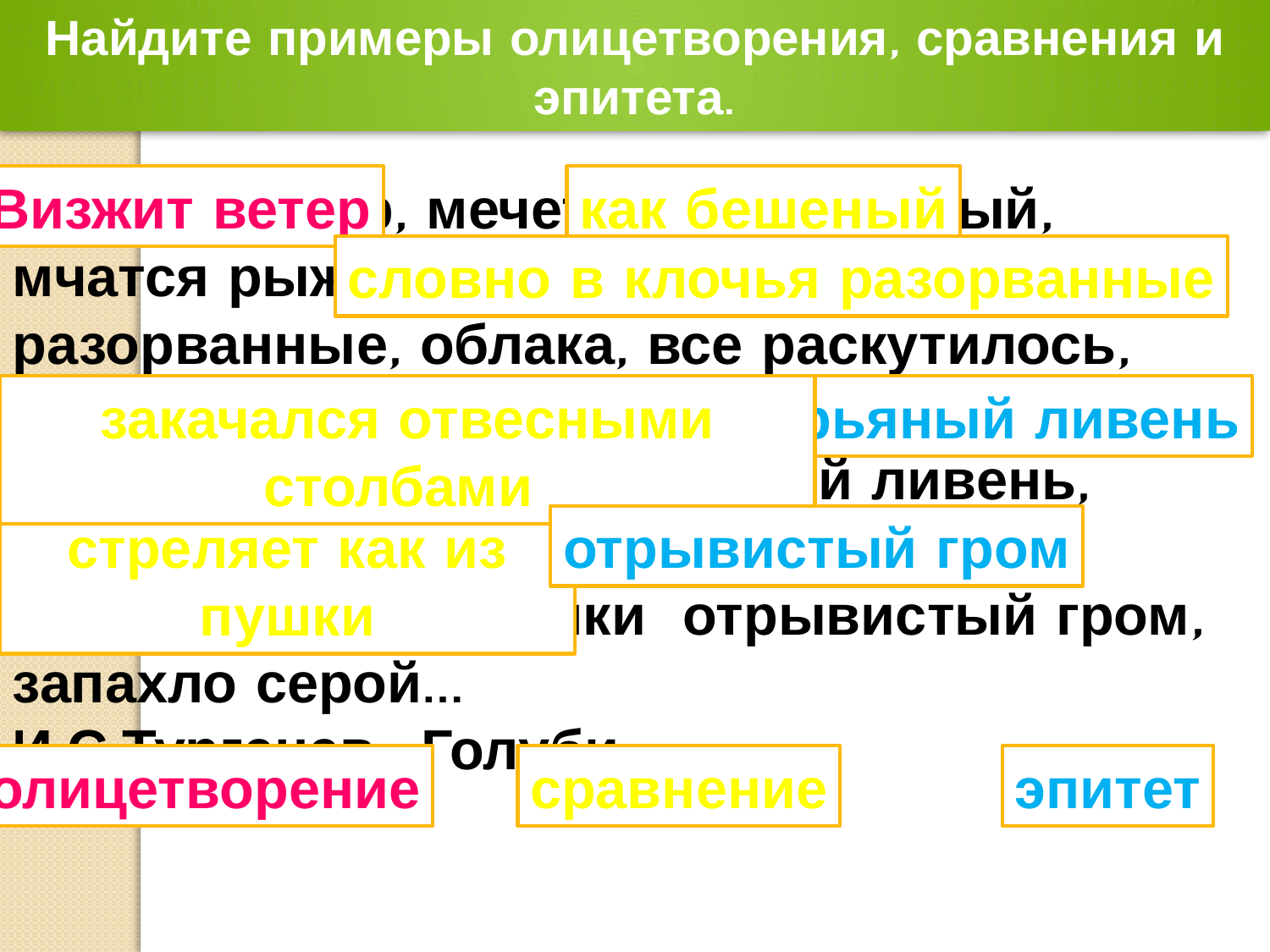

Найдите примеры олицетворения, сравнения и эпитета.
Визжит ветер
как бешеный
Визжит ветер, мечется как бешеный, мчатся рыжие, низкие, словно в клочья разорванные, облака, все раскутилось, смешалось, захлестал, закачался отвесными столбами рьяный ливень, молнии слепят огнистой зеленью,
стреляет как из пушки  отрывистый гром,  запахло серой…
И.С.Тургенев «Голуби»
словно в клочья разорванные
закачался отвесными столбами
рьяный ливень
стреляет как из пушки
отрывистый гром
олицетворение
сравнение
эпитет